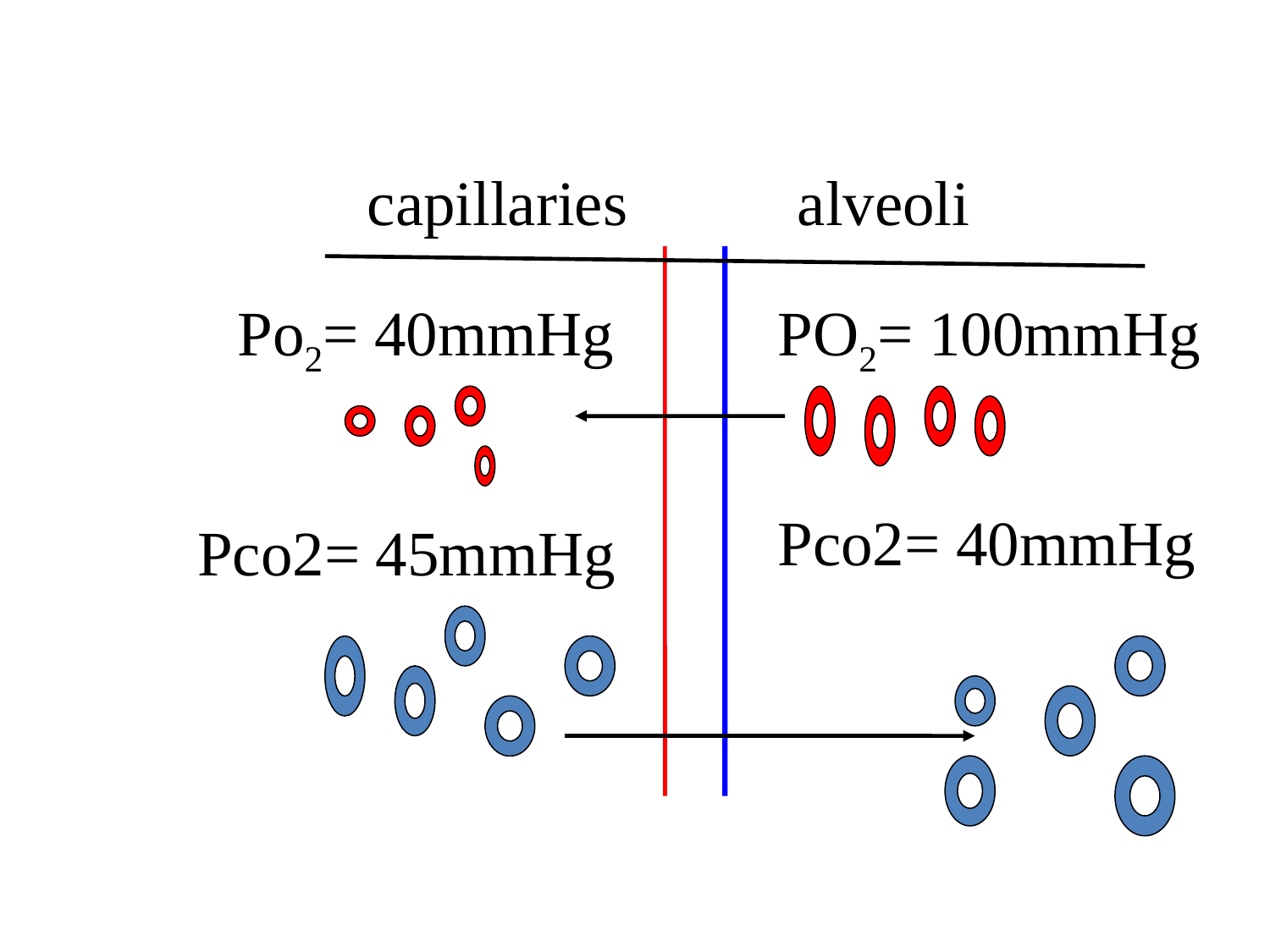

capillaries
alveoli

Po2= 40mmHg
PO2= 100mmHg

Pco2= 40mmHg
Pco2= 45mmHg